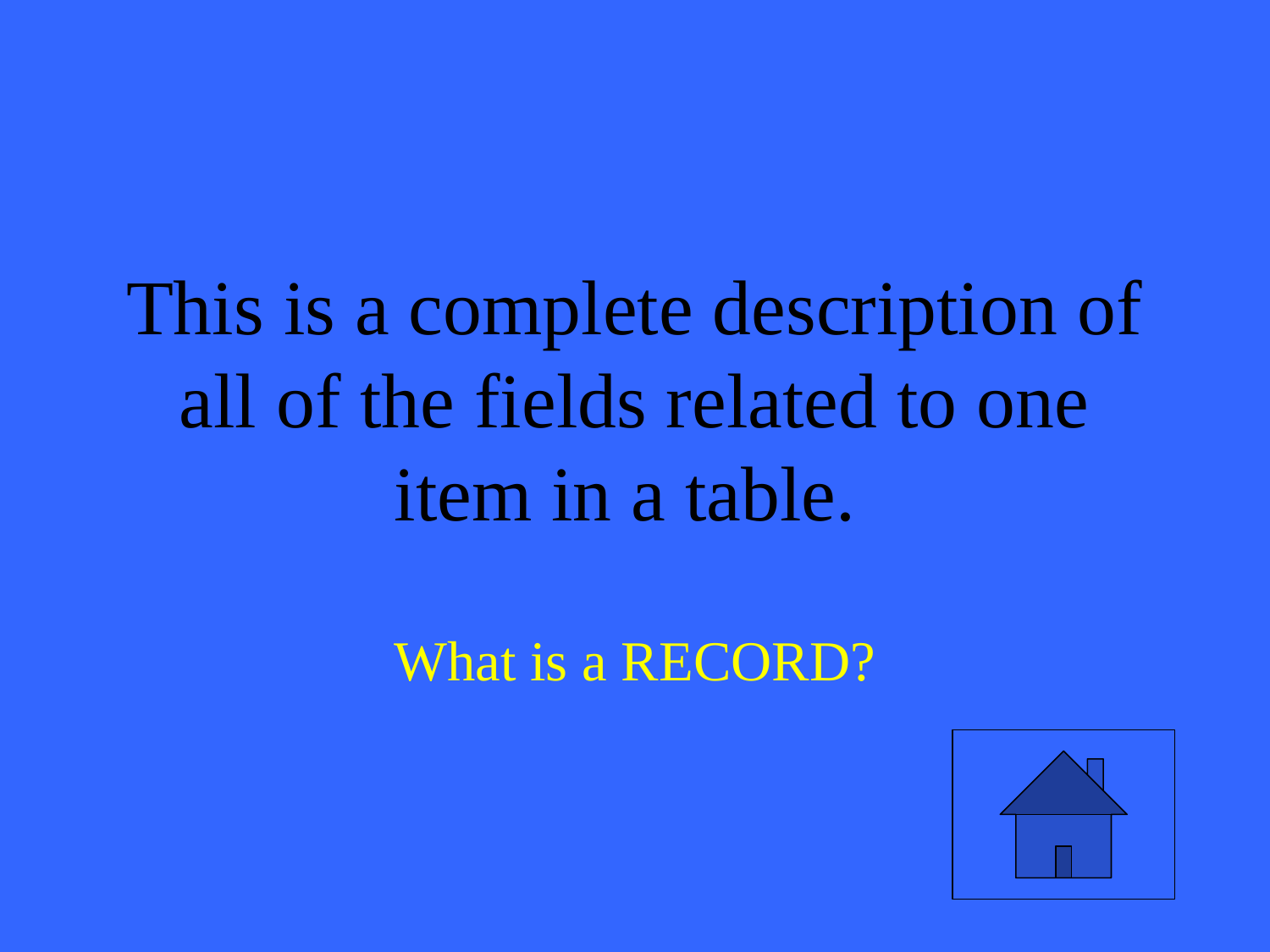

# This is a complete description of all of the fields related to one item in a table.

What is a RECORD?